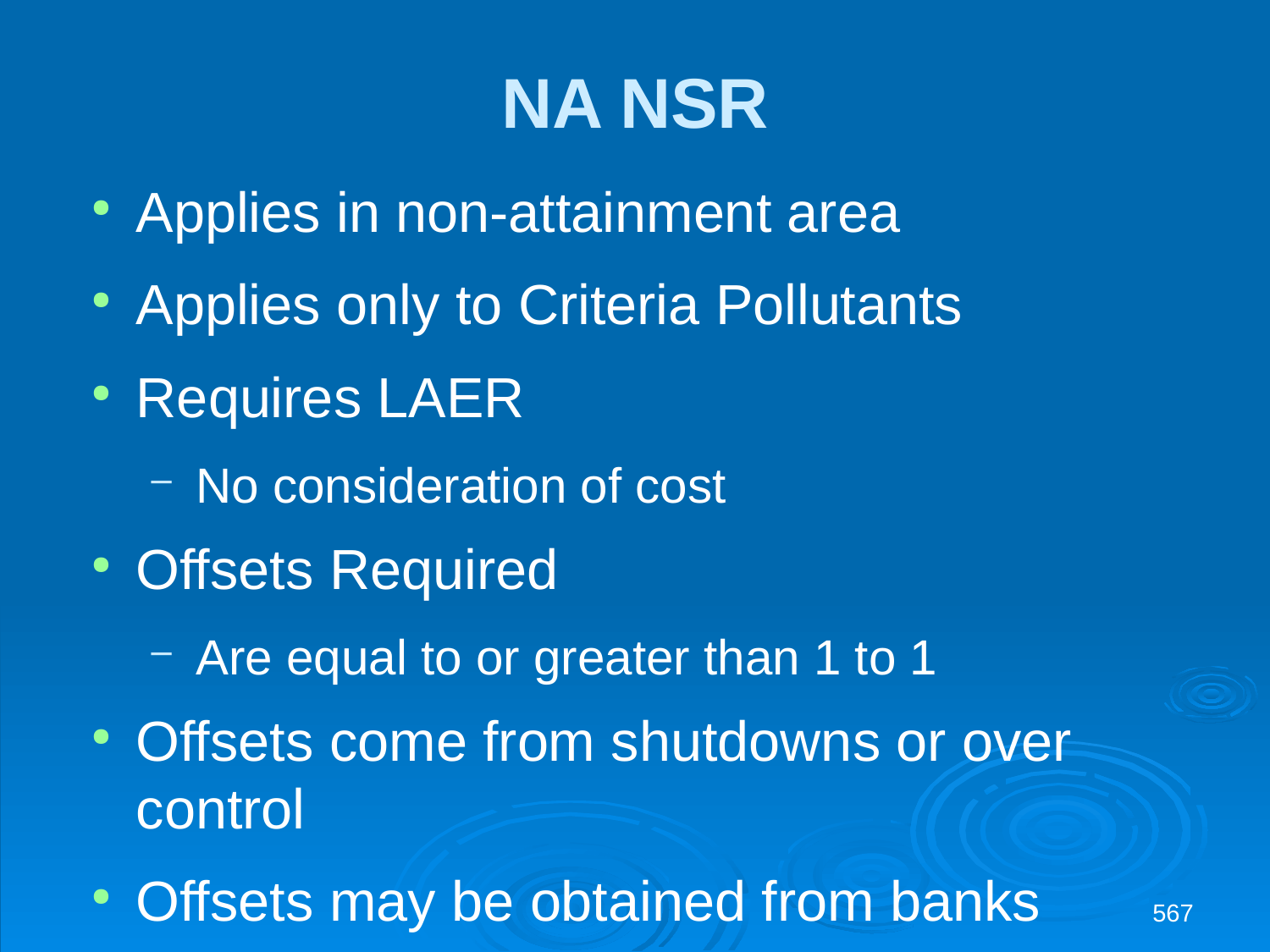

NA NSR
Applies in non-attainment area
Applies only to Criteria Pollutants
Requires LAER
No consideration of cost
Offsets Required
Are equal to or greater than 1 to 1
Offsets come from shutdowns or over control
Offsets may be obtained from banks
567